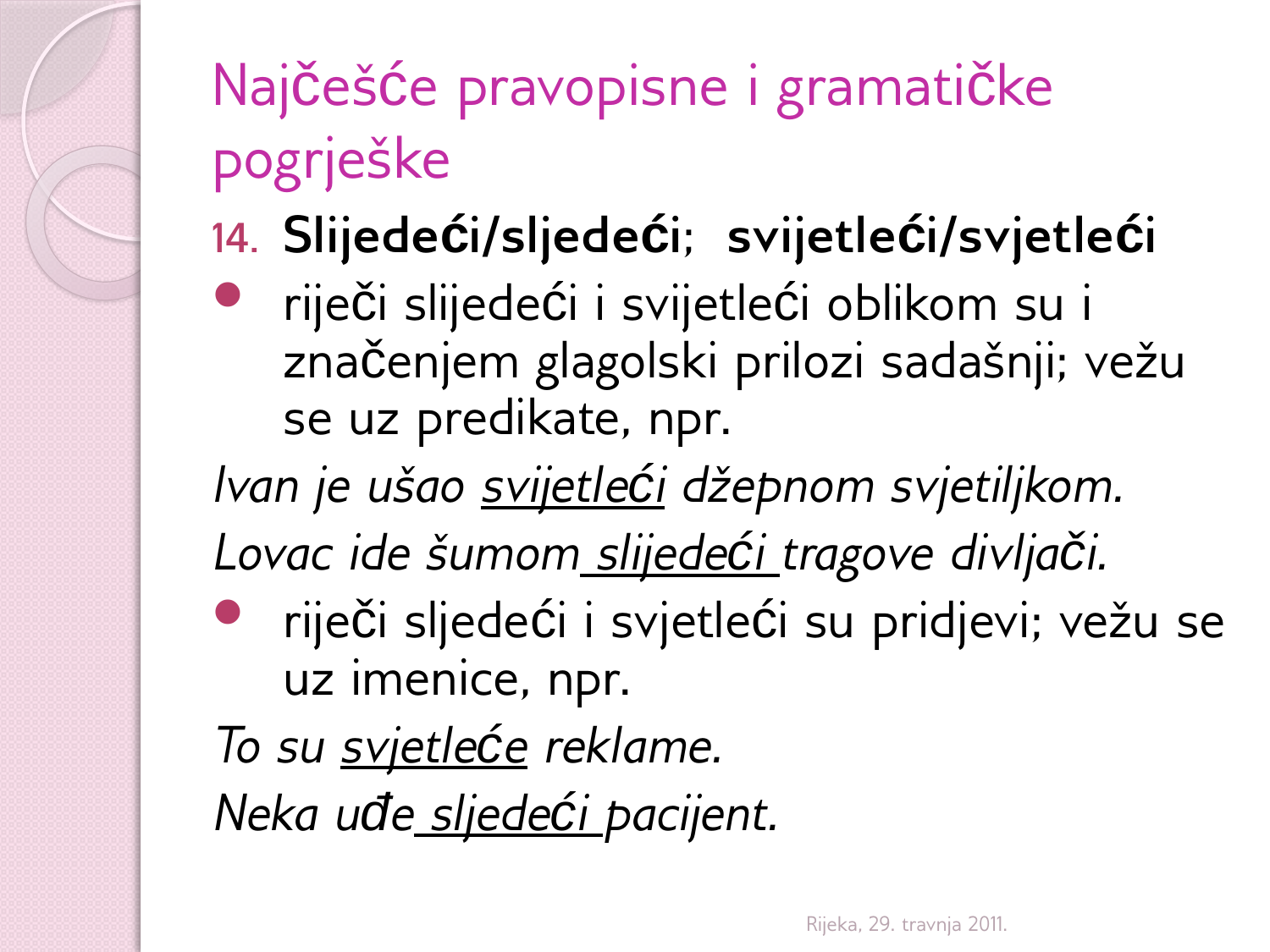

# Najčešće pravopisne i gramatičke pogrješke
Slijedeći/sljedeći;  svijetleći/svjetleći
riječi slijedeći i svijetleći oblikom su i značenjem glagolski prilozi sadašnji; vežu se uz predikate, npr.
Ivan je ušao svijetleći džepnom svjetiljkom.
Lovac ide šumom slijedeći tragove divljači.
riječi sljedeći i svjetleći su pridjevi; vežu se uz imenice, npr.
To su svjetleće reklame.
Neka uđe sljedeći pacijent.
Rijeka, 29. travnja 2011.